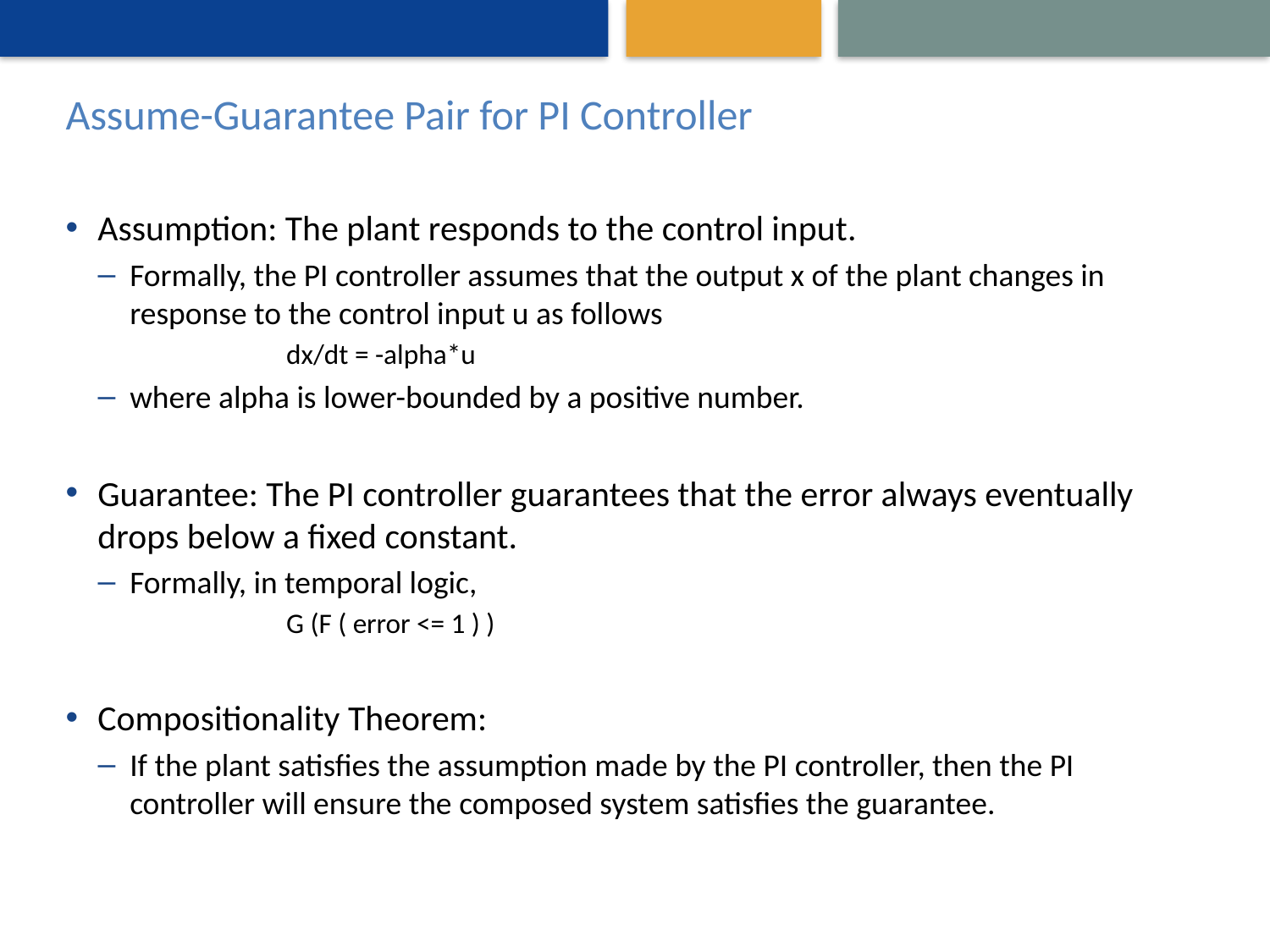

# Assume-Guarantee Pair for PI Controller
Assumption: The plant responds to the control input.
Formally, the PI controller assumes that the output x of the plant changes in response to the control input u as follows
		 dx/dt = -alpha*u
where alpha is lower-bounded by a positive number.

Guarantee: The PI controller guarantees that the error always eventually drops below a fixed constant.
Formally, in temporal logic,
		 G (F ( error <= 1 ) )

Compositionality Theorem:
If the plant satisfies the assumption made by the PI controller, then the PI controller will ensure the composed system satisfies the guarantee.